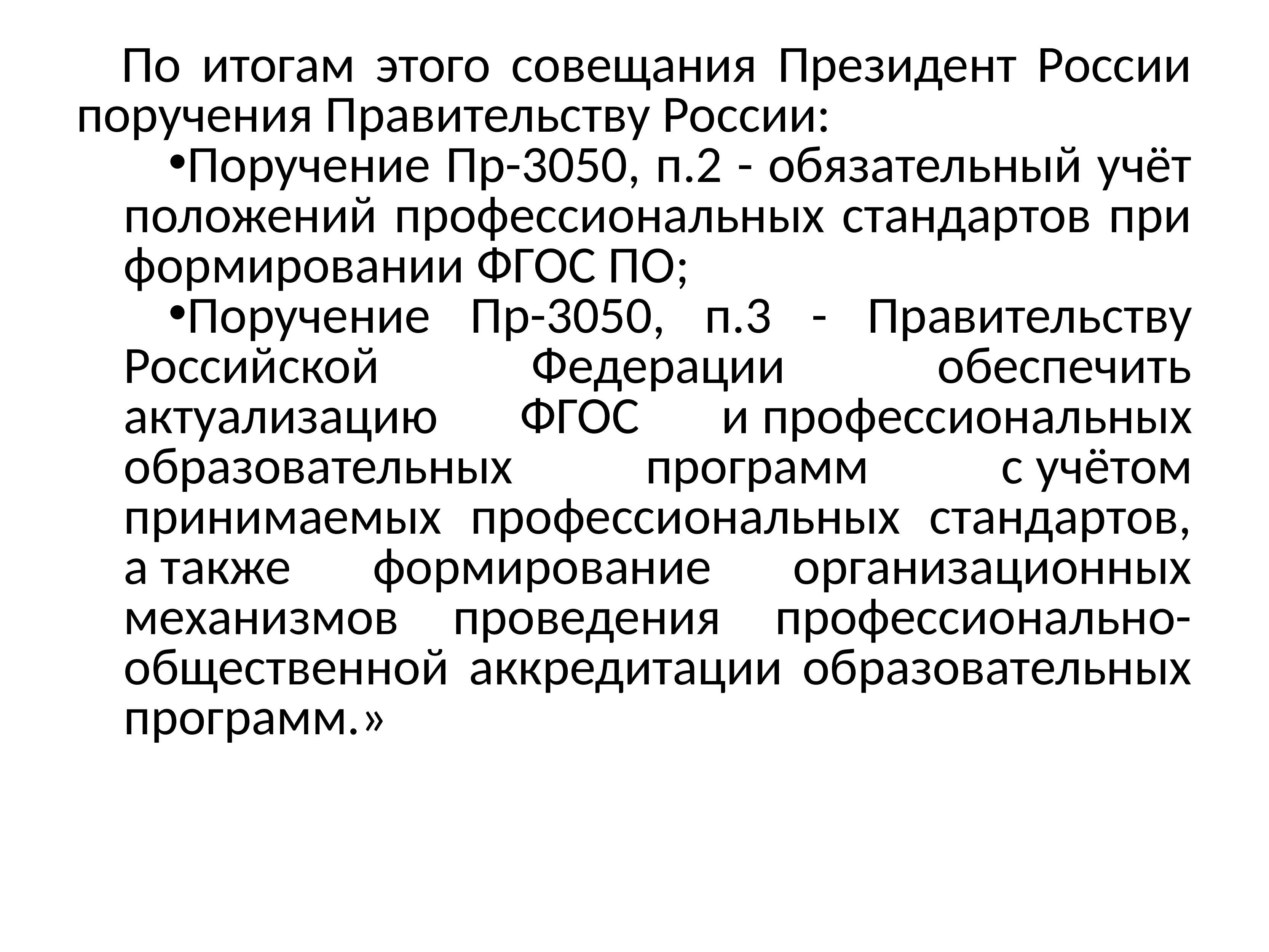

По итогам этого совещания Президент России поручения Правительству России:
Поручение Пр-3050, п.2 - обязательный учёт положений профессиональных стандартов при формировании ФГОС ПО;
Поручение Пр-3050, п.3 - Правительству Российской Федерации обеспечить актуализацию ФГОС и профессиональных образовательных программ с учётом принимаемых профессиональных стандартов, а также формирование организационных механизмов проведения профессионально-общественной аккредитации образовательных программ.»